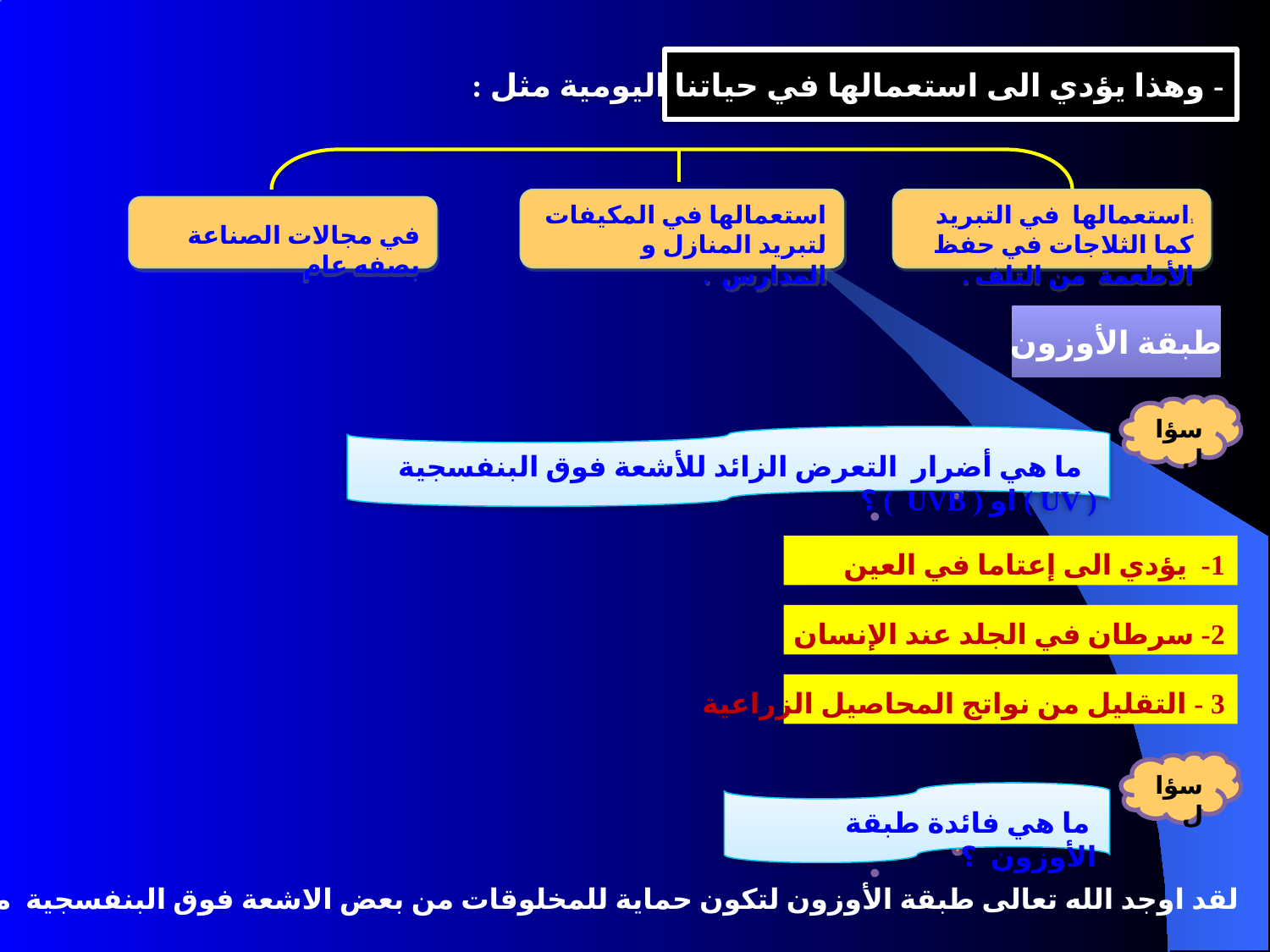

- وهذا يؤدي الى استعمالها في حياتنا اليومية مثل :
1استعمالها  في التبريد كما الثلاجات في حفظ الأطعمة  من التلف .
استعمالها في المكيفات لتبريد المنازل و المدارس  .

في مجالات الصناعة بصفه عام
طبقة الأوزون
سؤال
  ما هي أضرار  التعرض الزائد للأشعة فوق البنفسجية ( UV ) او ( UVB  ) ؟

1-  يؤدي الى إعتاما في العين

2- سرطان في الجلد عند الإنسان

3 - التقليل من نواتج المحاصيل الزراعية
سؤال
 ما هي فائدة طبقة  الأوزون  ؟
لقد اوجد الله تعالى طبقة الأوزون لتكون حماية للمخلوقات من بعض الاشعة فوق البنفسجية  مثل  ( UVB)  .